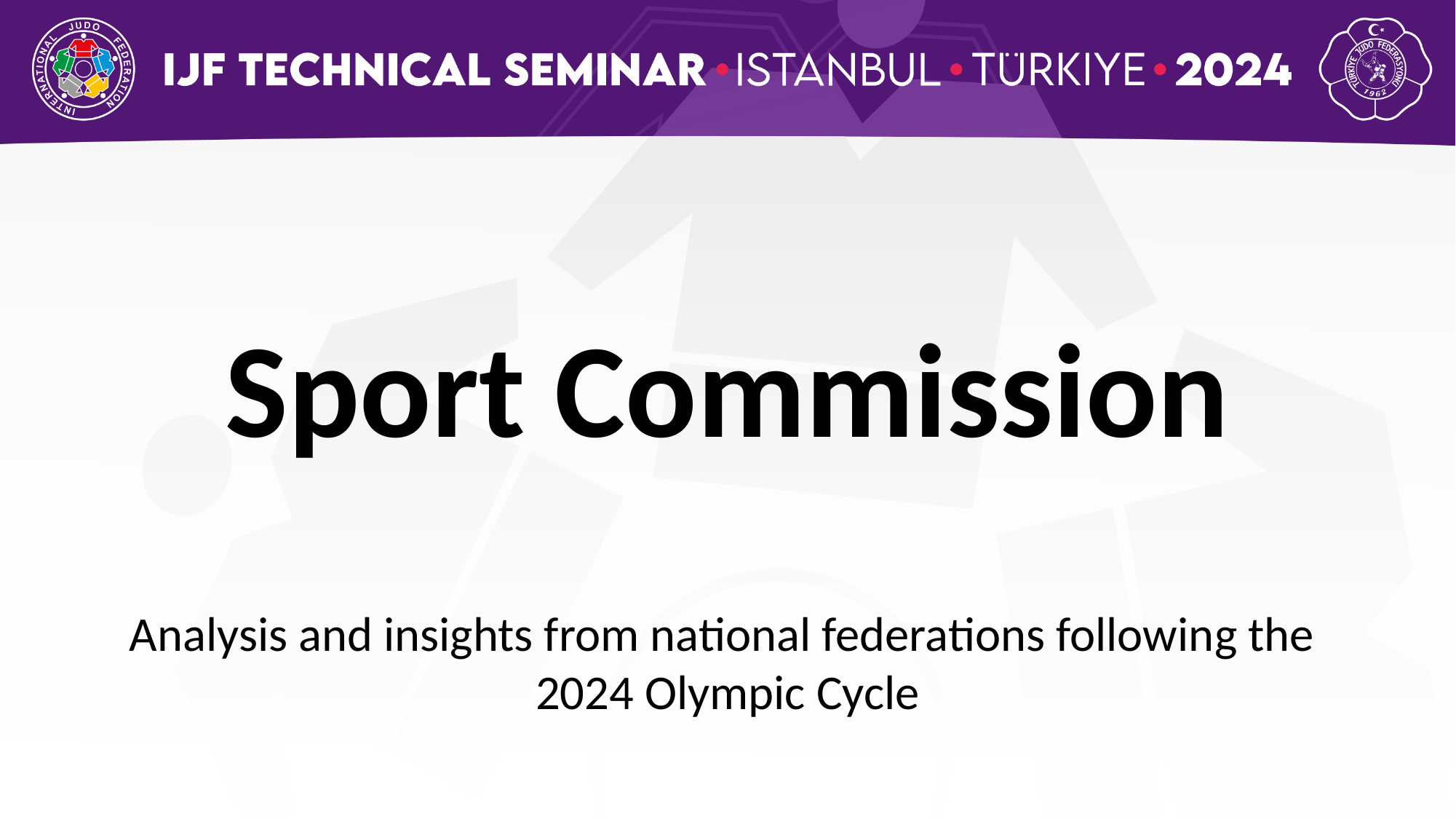

Sport Commission

Analysis and insights from national federations following the
2024 Olympic Cycle